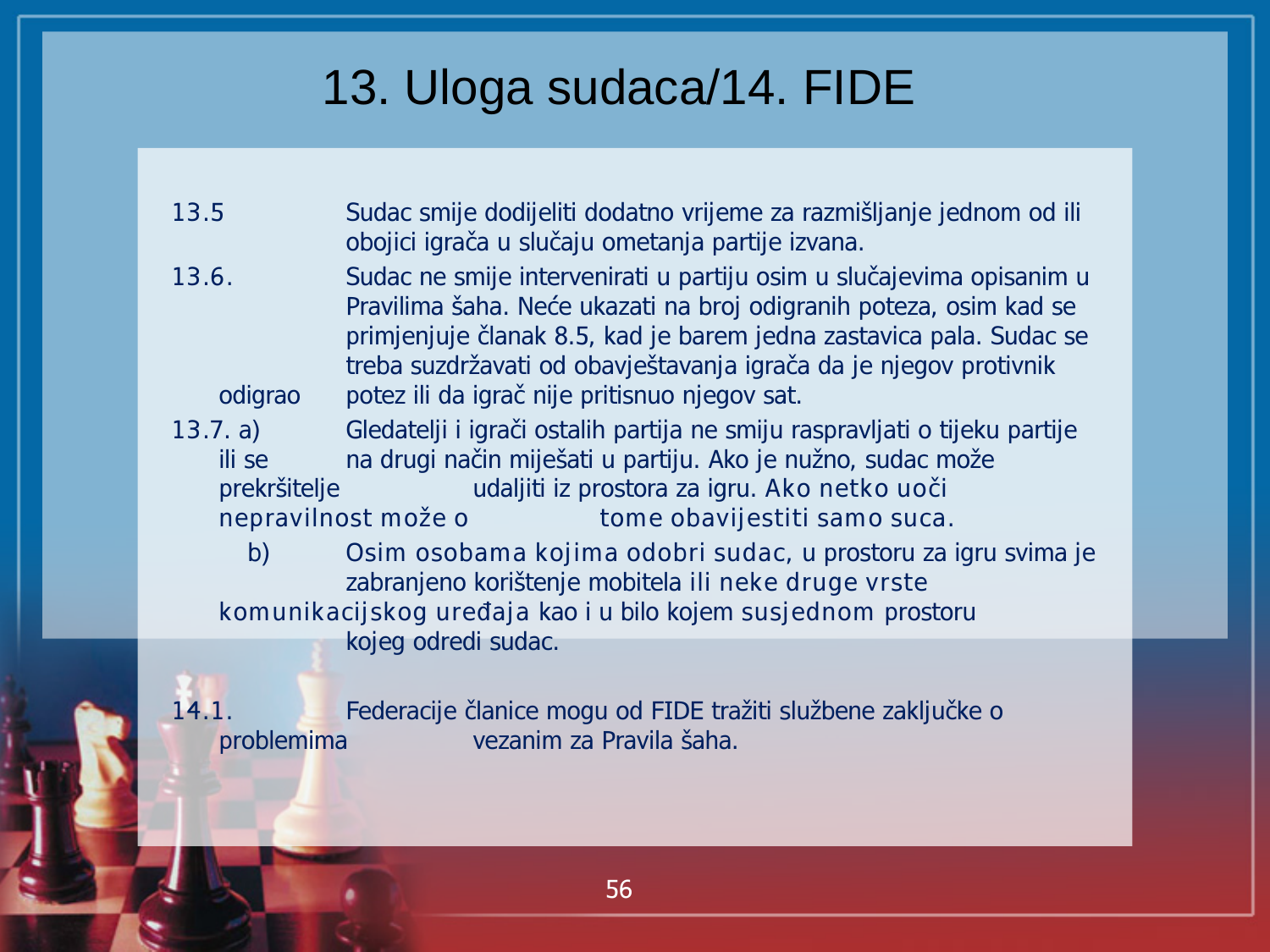

# 13. Uloga sudaca/14. FIDE
13.5	Sudac smije dodijeliti dodatno vrijeme za razmišljanje jednom od ili 	obojici igrača u slučaju ometanja partije izvana.
13.6.	Sudac ne smije intervenirati u partiju osim u slučajevima opisanim u 	Pravilima šaha. Neće ukazati na broj odigranih poteza, osim kad se 	primjenjuje članak 8.5, kad je barem jedna zastavica pala. Sudac se 	treba suzdržavati od obavještavanja igrača da je njegov protivnik odigrao 	potez ili da igrač nije pritisnuo njegov sat.
13.7. a)	Gledatelji i igrači ostalih partija ne smiju raspravljati o tijeku partije ili se 	na drugi način miješati u partiju. Ako je nužno, sudac može prekršitelje 	udaljiti iz prostora za igru. Ako netko uoči nepravilnost može o 	tome obavijestiti samo suca.
	    b)	Osim osobama kojima odobri sudac, u prostoru za igru svima je 	zabranjeno korištenje mobitela ili neke druge vrste 	komunikacijskog uređaja kao i u bilo kojem susjednom prostoru 	kojeg odredi sudac.

14.1.	Federacije članice mogu od FIDE tražiti službene zaključke o problemima 	vezanim za Pravila šaha.
56